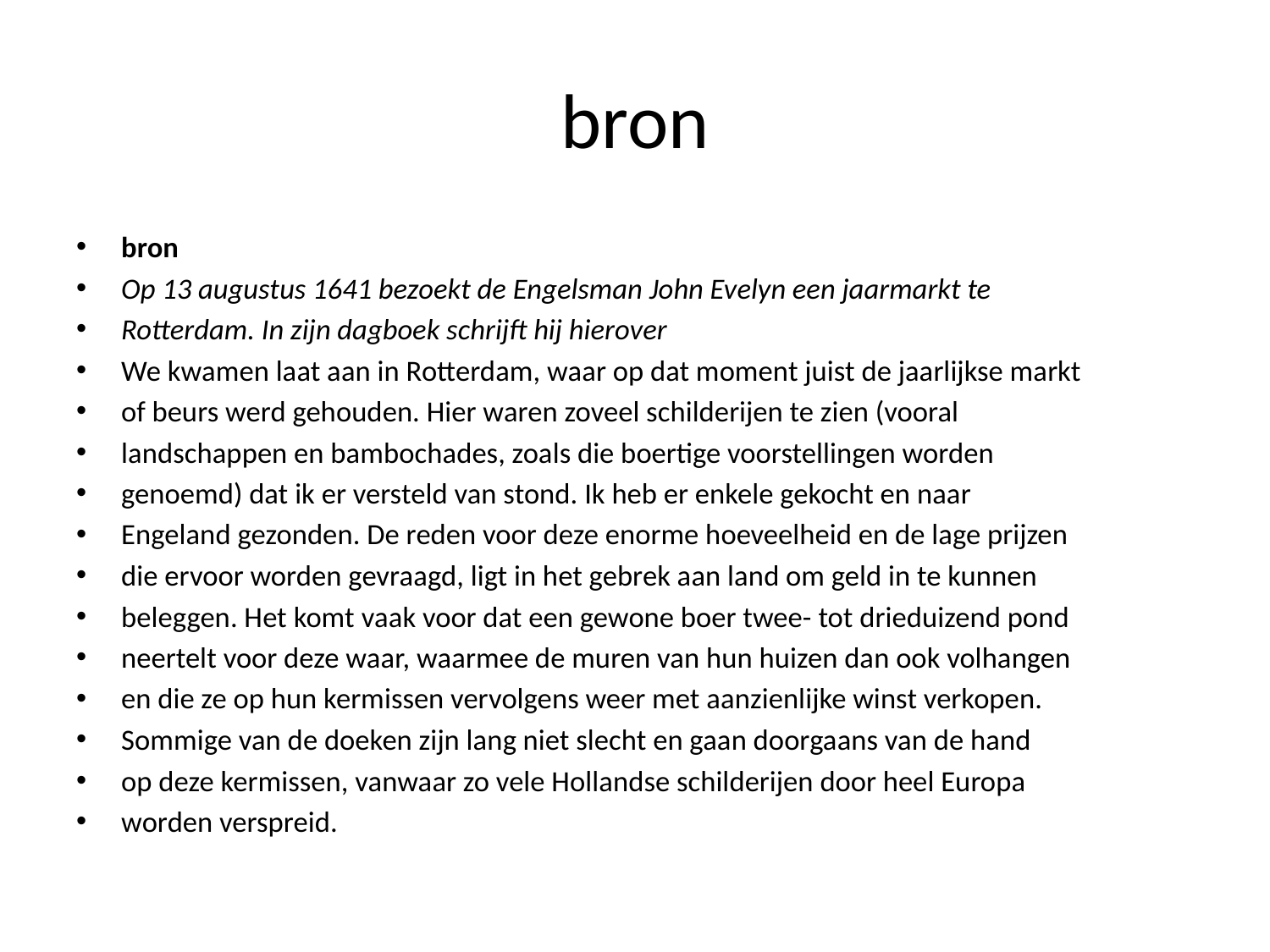

# bron
bron
Op 13 augustus 1641 bezoekt de Engelsman John Evelyn een jaarmarkt te
Rotterdam. In zijn dagboek schrijft hij hierover
We kwamen laat aan in Rotterdam, waar op dat moment juist de jaarlijkse markt
of beurs werd gehouden. Hier waren zoveel schilderijen te zien (vooral
landschappen en bambochades, zoals die boertige voorstellingen worden
genoemd) dat ik er versteld van stond. Ik heb er enkele gekocht en naar
Engeland gezonden. De reden voor deze enorme hoeveelheid en de lage prijzen
die ervoor worden gevraagd, ligt in het gebrek aan land om geld in te kunnen
beleggen. Het komt vaak voor dat een gewone boer twee- tot drieduizend pond
neertelt voor deze waar, waarmee de muren van hun huizen dan ook volhangen
en die ze op hun kermissen vervolgens weer met aanzienlijke winst verkopen.
Sommige van de doeken zijn lang niet slecht en gaan doorgaans van de hand
op deze kermissen, vanwaar zo vele Hollandse schilderijen door heel Europa
worden verspreid.